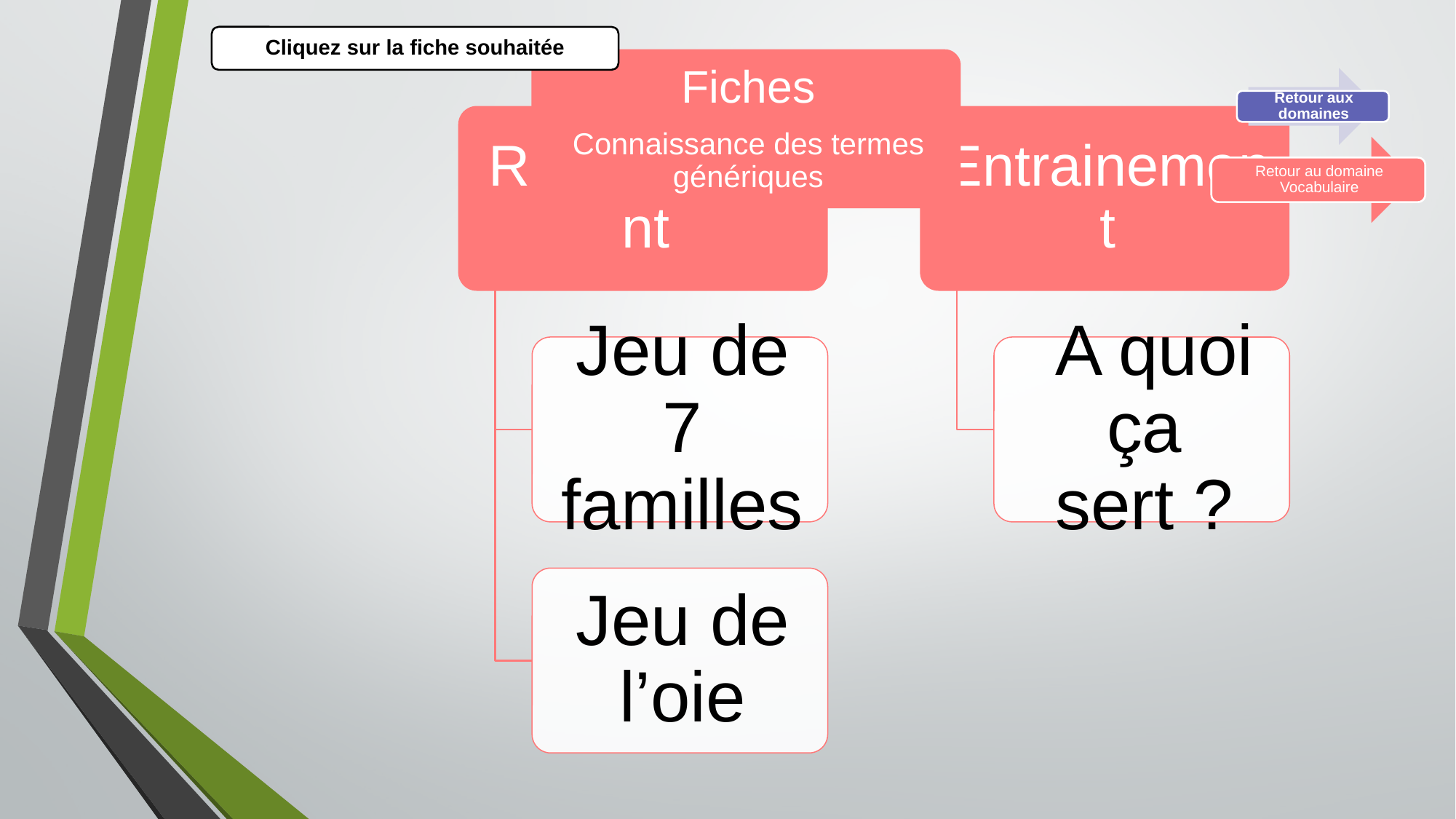

Cliquez sur la fiche souhaitée
Fiches
Connaissance des termes génériques
Retour aux domaines
Renforcement
Jeu de 7 familles
Jeu de l’oie
Entrainement
 A quoi ça sert ?
Retour au domaine Vocabulaire